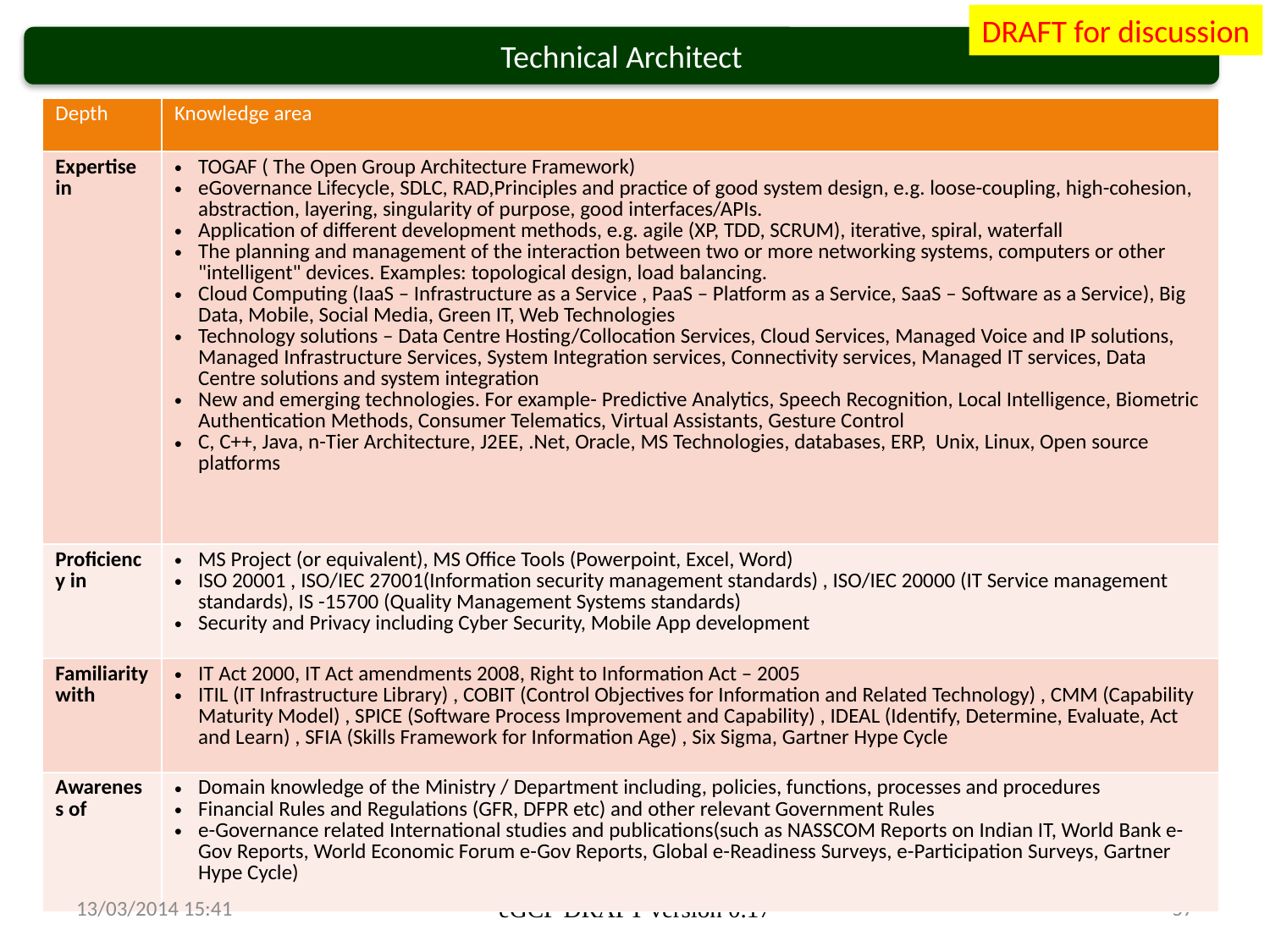

DRAFT for discussion
Technical Architect
| Depth | Knowledge area |
| --- | --- |
| Expertise in | TOGAF ( The Open Group Architecture Framework) eGovernance Lifecycle, SDLC, RAD,Principles and practice of good system design, e.g. loose-coupling, high-cohesion, abstraction, layering, singularity of purpose, good interfaces/APIs. Application of different development methods, e.g. agile (XP, TDD, SCRUM), iterative, spiral, waterfall The planning and management of the interaction between two or more networking systems, computers or other "intelligent" devices. Examples: topological design, load balancing. Cloud Computing (IaaS – Infrastructure as a Service , PaaS – Platform as a Service, SaaS – Software as a Service), Big Data, Mobile, Social Media, Green IT, Web Technologies Technology solutions – Data Centre Hosting/Collocation Services, Cloud Services, Managed Voice and IP solutions, Managed Infrastructure Services, System Integration services, Connectivity services, Managed IT services, Data Centre solutions and system integration New and emerging technologies. For example- Predictive Analytics, Speech Recognition, Local Intelligence, Biometric Authentication Methods, Consumer Telematics, Virtual Assistants, Gesture Control C, C++, Java, n-Tier Architecture, J2EE, .Net, Oracle, MS Technologies, databases, ERP, Unix, Linux, Open source platforms |
| Proficiency in | MS Project (or equivalent), MS Office Tools (Powerpoint, Excel, Word) ISO 20001 , ISO/IEC 27001(Information security management standards) , ISO/IEC 20000 (IT Service management standards), IS -15700 (Quality Management Systems standards) Security and Privacy including Cyber Security, Mobile App development |
| Familiarity with | IT Act 2000, IT Act amendments 2008, Right to Information Act – 2005 ITIL (IT Infrastructure Library) , COBIT (Control Objectives for Information and Related Technology) , CMM (Capability Maturity Model) , SPICE (Software Process Improvement and Capability) , IDEAL (Identify, Determine, Evaluate, Act and Learn) , SFIA (Skills Framework for Information Age) , Six Sigma, Gartner Hype Cycle |
| Awareness of | Domain knowledge of the Ministry / Department including, policies, functions, processes and procedures Financial Rules and Regulations (GFR, DFPR etc) and other relevant Government Rules e-Governance related International studies and publications(such as NASSCOM Reports on Indian IT, World Bank e-Gov Reports, World Economic Forum e-Gov Reports, Global e-Readiness Surveys, e-Participation Surveys, Gartner Hype Cycle) |
13/03/2014 15:41
eGCF DRAFT version 0.17
57